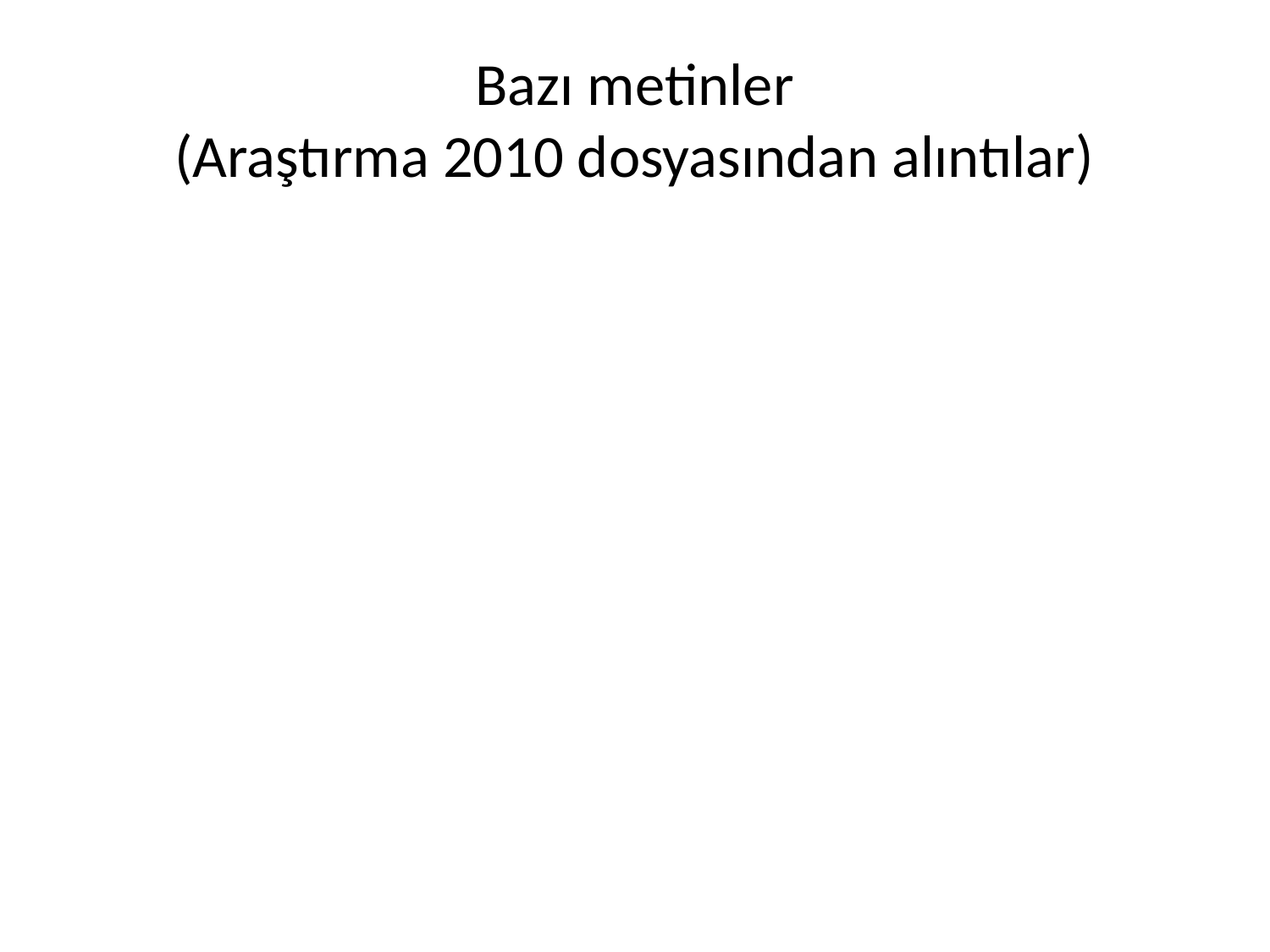

# Bazı metinler (Araştırma 2010 dosyasından alıntılar)